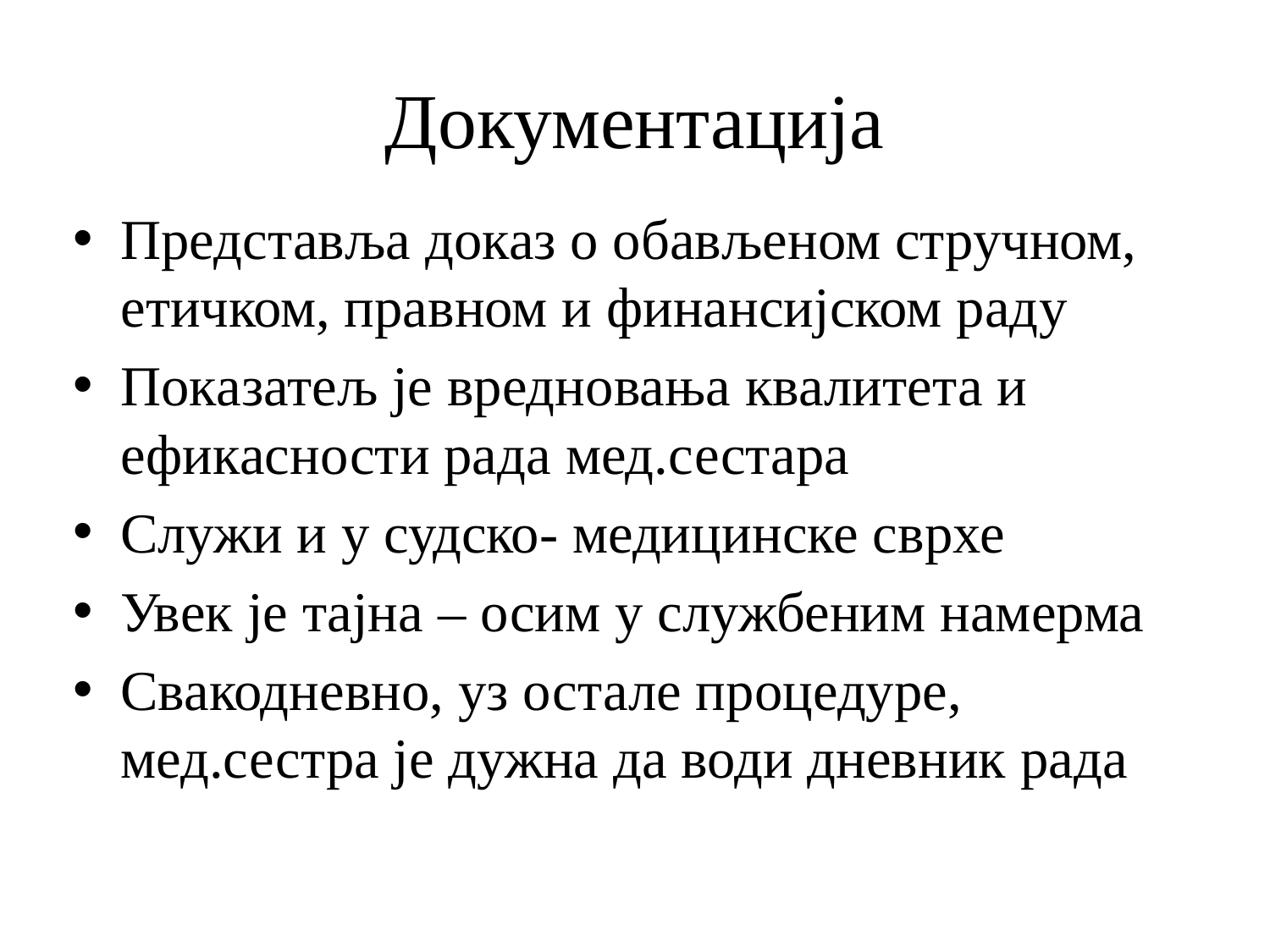

# Документација
Представља доказ о обављеном стручном, етичком, правном и финансијском раду
Показатељ је вредновања квалитета и ефикасности рада мед.сестара
Служи и у судско- медицинске сврхе
Увек је тајна – осим у службеним намерма
Свакодневно, уз остале процедуре, мед.сестра је дужна да води дневник рада